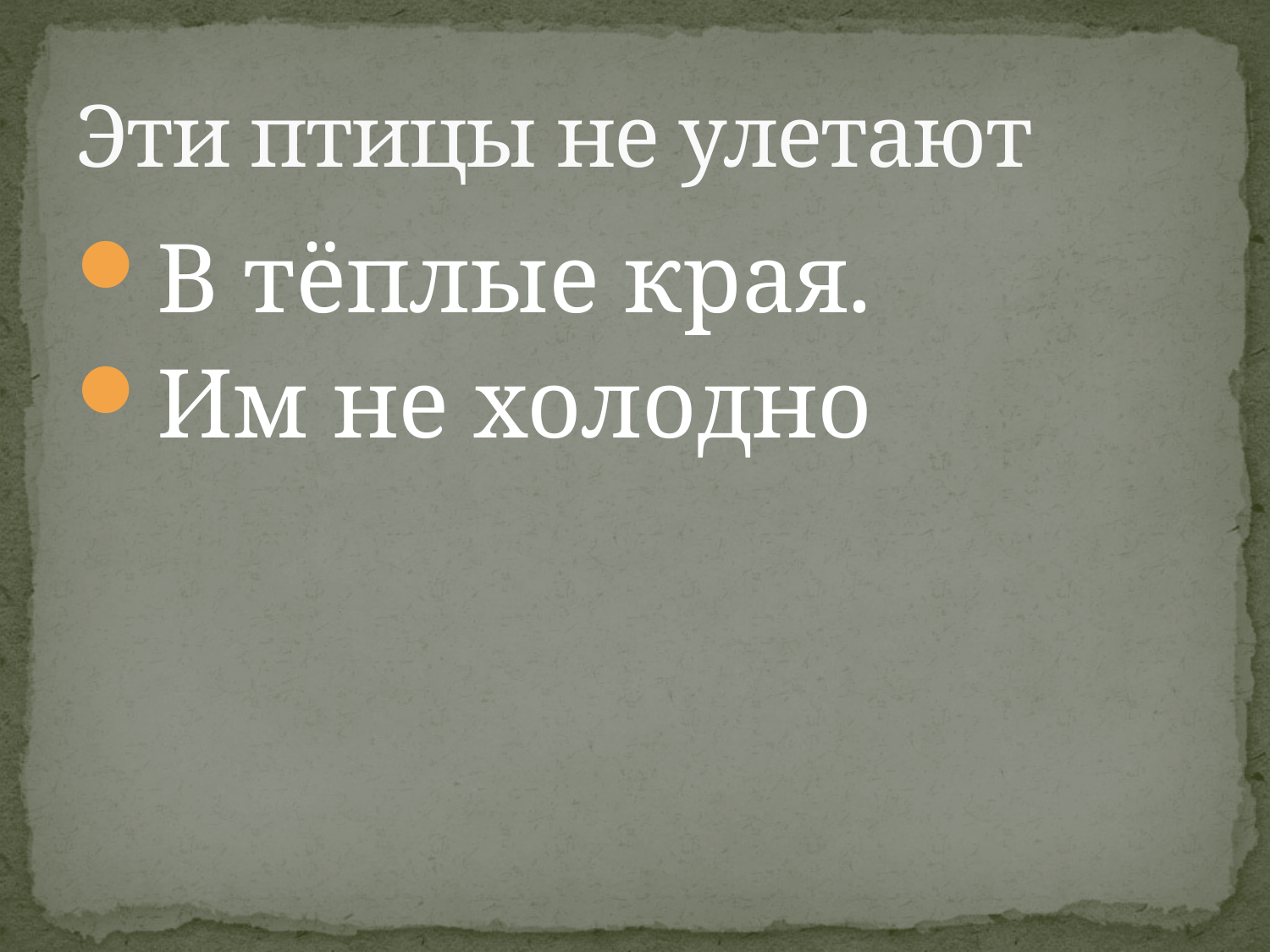

# Эти птицы не улетают
В тёплые края.
Им не холодно